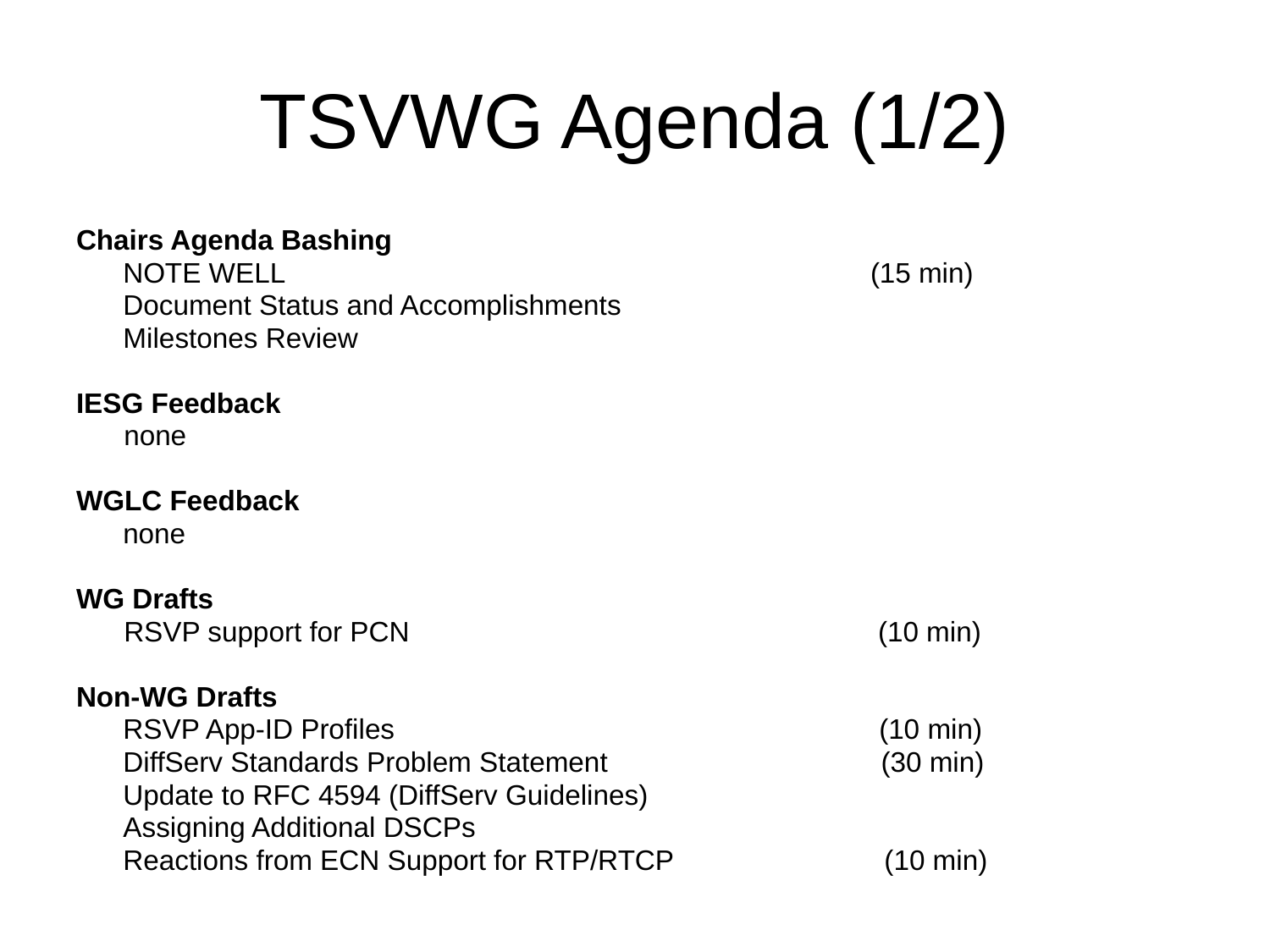

# TSVWG Agenda (1/2)
Chairs Agenda Bashing
      NOTE WELL                                                                           (15 min)
      Document Status and Accomplishments
      Milestones Review

IESG Feedback
	none

WGLC Feedback
      none

WG Drafts
	RSVP support for PCN                                                            (10 min)

Non-WG Drafts
      RSVP App-ID Profiles                                                              (10 min)
      DiffServ Standards Problem Statement                                   (30 min)
      Update to RFC 4594 (DiffServ Guidelines)
      Assigning Additional DSCPs
      Reactions from ECN Support for RTP/RTCP                           (10 min)